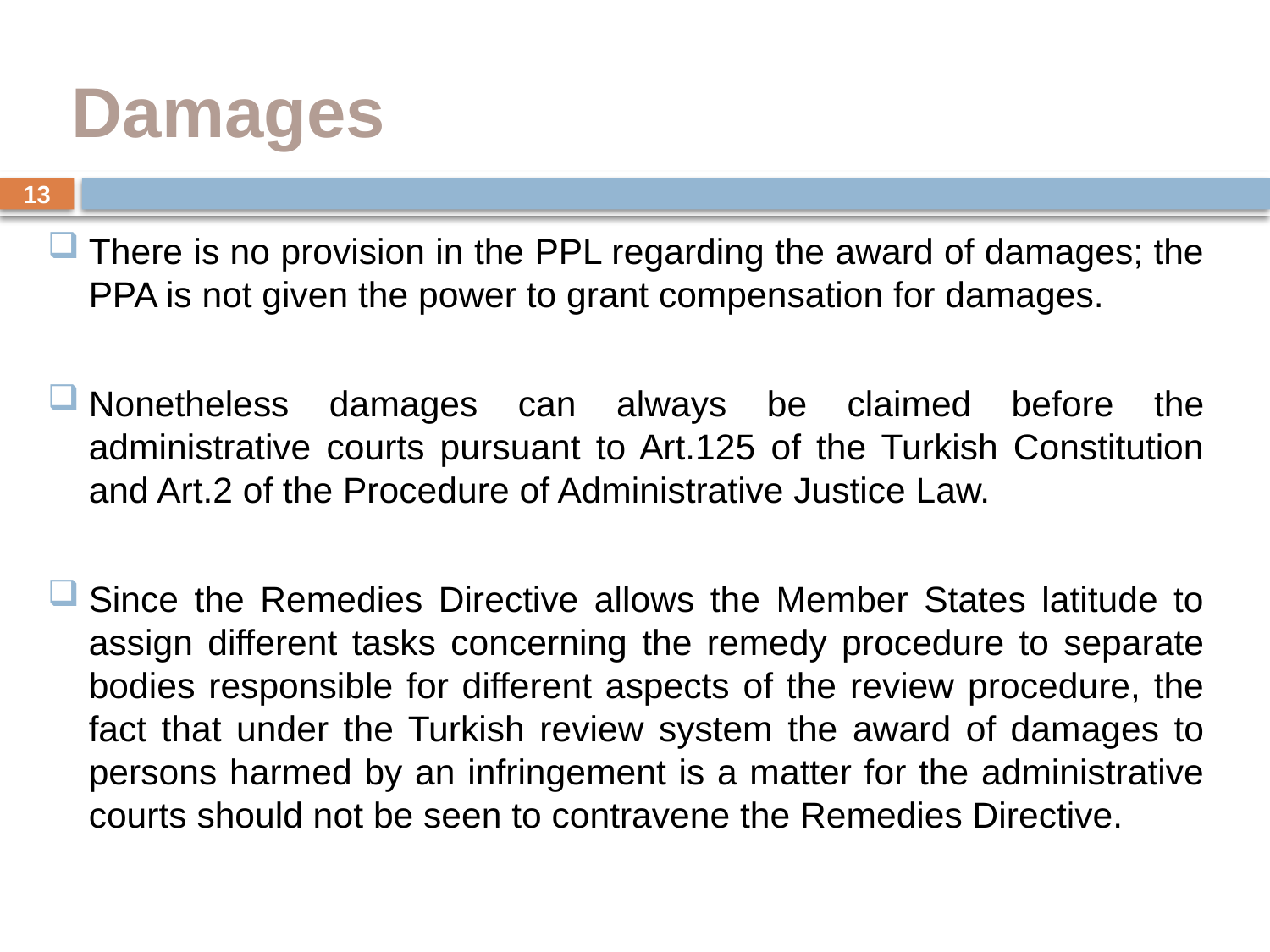

# Damages
13
There is no provision in the PPL regarding the award of damages; the PPA is not given the power to grant compensation for damages.

Nonetheless damages can always be claimed before the administrative courts pursuant to Art.125 of the Turkish Constitution and Art.2 of the Procedure of Administrative Justice Law.

Since the Remedies Directive allows the Member States latitude to assign different tasks concerning the remedy procedure to separate bodies responsible for different aspects of the review procedure, the fact that under the Turkish review system the award of damages to persons harmed by an infringement is a matter for the administrative courts should not be seen to contravene the Remedies Directive.